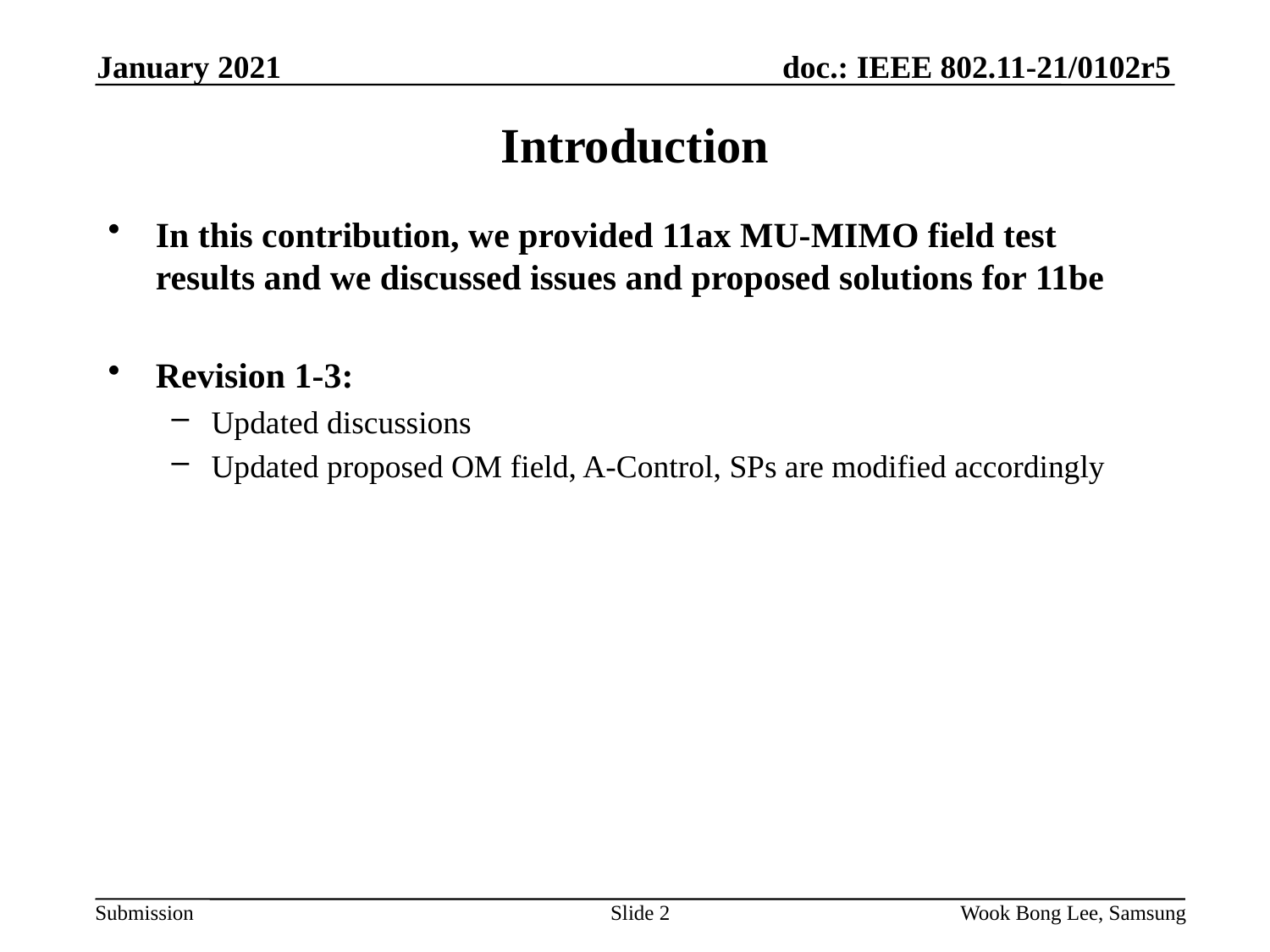

January 2021
# Introduction
In this contribution, we provided 11ax MU-MIMO field test results and we discussed issues and proposed solutions for 11be

Revision 1-3:
Updated discussions
Updated proposed OM field, A-Control, SPs are modified accordingly

Slide 2
Wook Bong Lee, Samsung